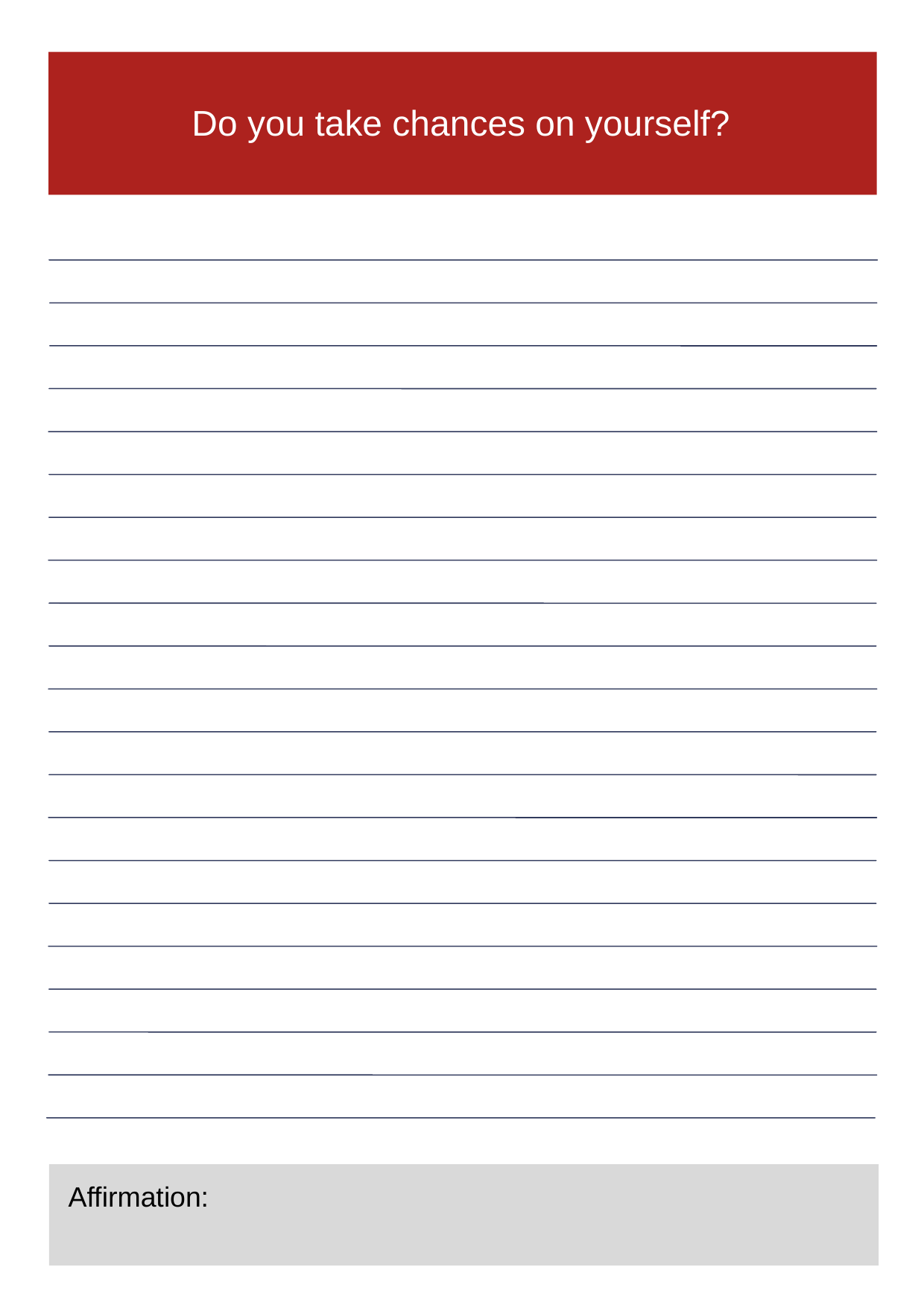

Do you take chances on yourself?

Affirmation: